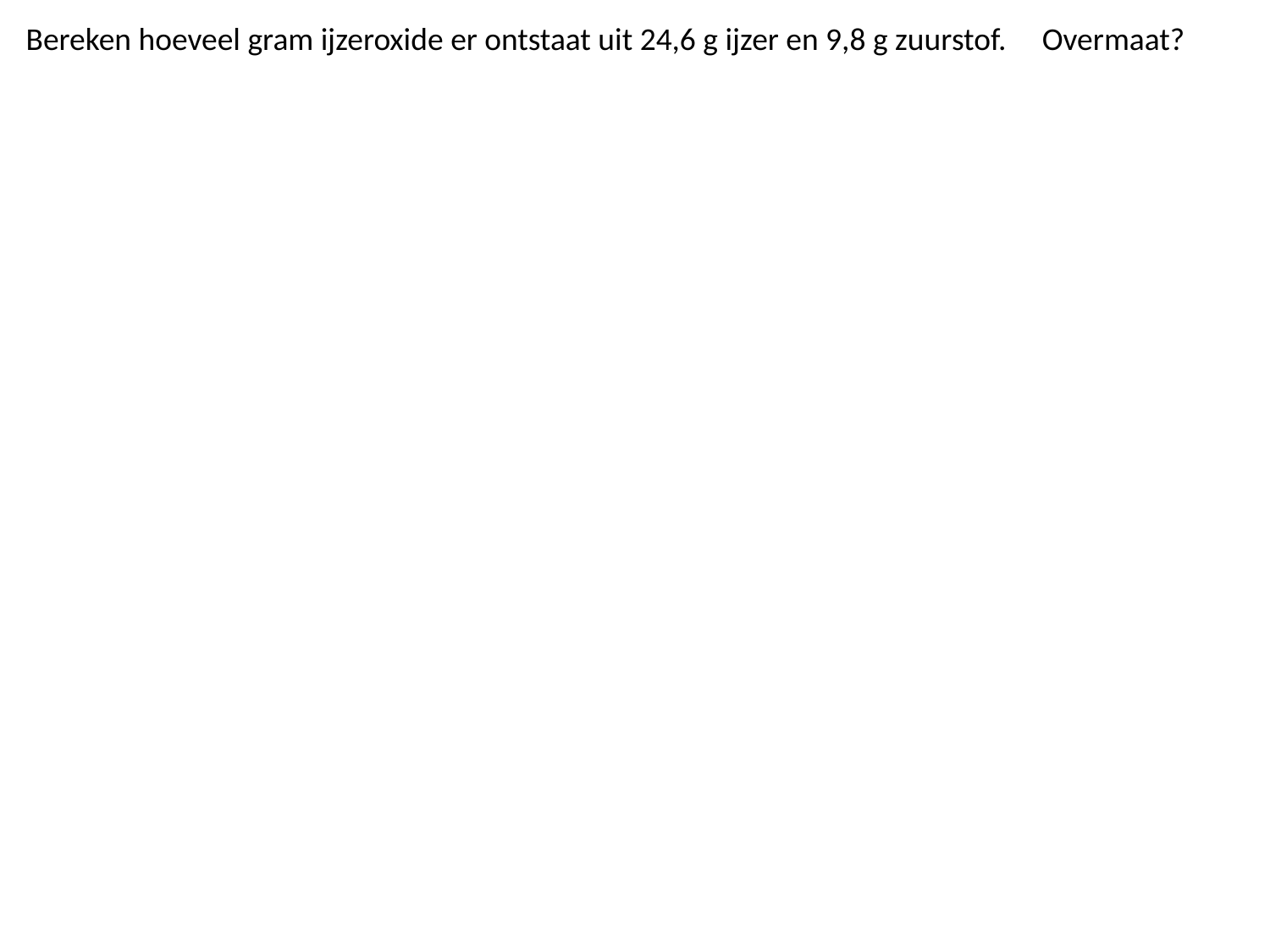

Bereken hoeveel gram ijzeroxide er ontstaat uit 24,6 g ijzer en 9,8 g zuurstof.     Overmaat?